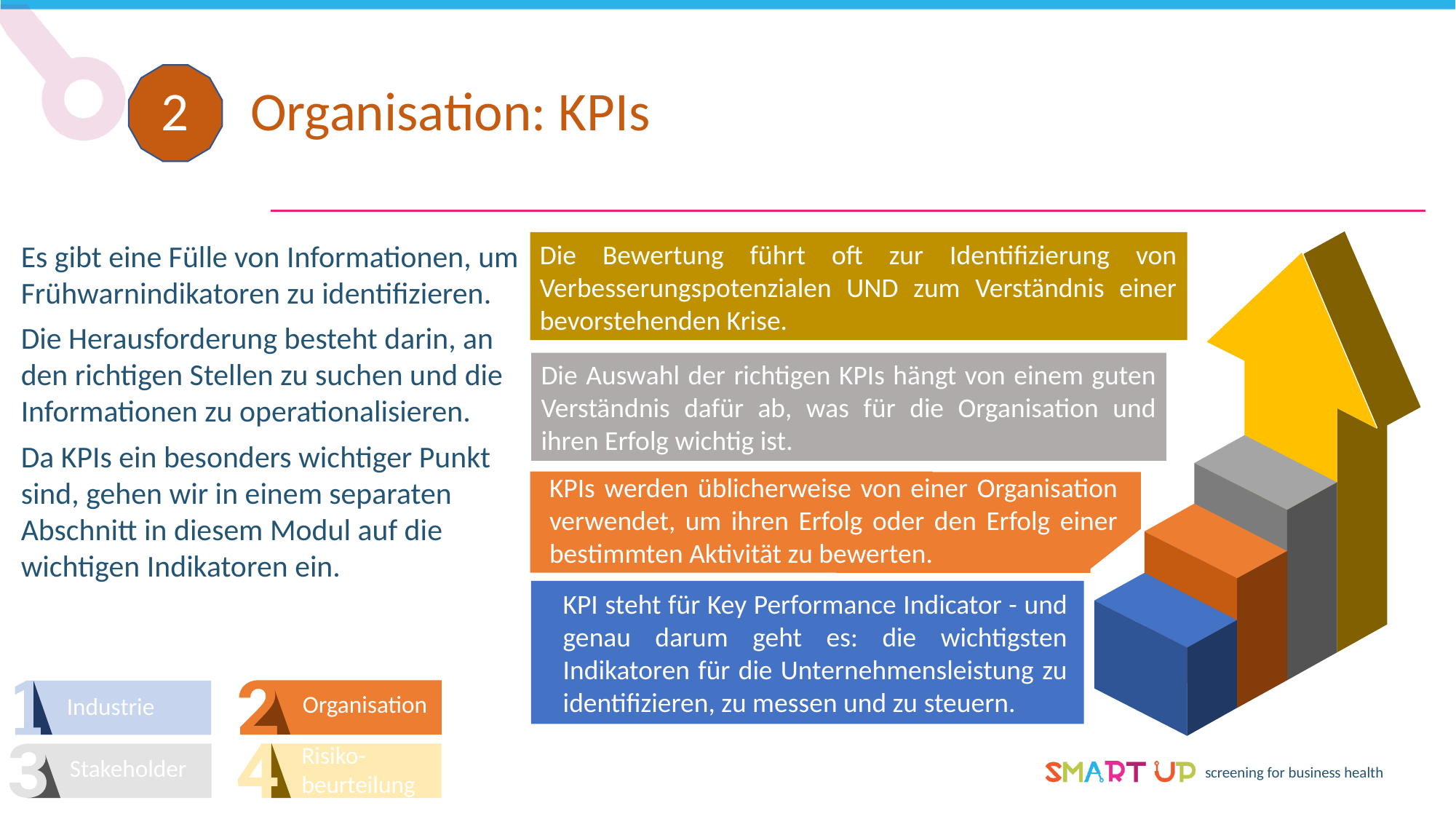

2     Organisation: KPIs

Es gibt eine Fülle von Informationen, um Frühwarnindikatoren zu identifizieren.
Die Herausforderung besteht darin, an den richtigen Stellen zu suchen und die Informationen zu operationalisieren.
Da KPIs ein besonders wichtiger Punkt sind, gehen wir in einem separaten Abschnitt in diesem Modul auf die wichtigen Indikatoren ein.
Die Bewertung führt oft zur Identifizierung von Verbesserungspotenzialen UND zum Verständnis einer bevorstehenden Krise.

Die Auswahl der richtigen KPIs hängt von einem guten Verständnis dafür ab, was für die Organisation und ihren Erfolg wichtig ist.

KPIs werden üblicherweise von einer Organisation verwendet, um ihren Erfolg oder den Erfolg einer bestimmten Aktivität zu bewerten.

KPI steht für Key Performance Indicator - und genau darum geht es: die wichtigsten Indikatoren für die Unternehmensleistung zu identifizieren, zu messen und zu steuern.

Organisation
Industrie

Stakeholder

Risiko-
beurteilung